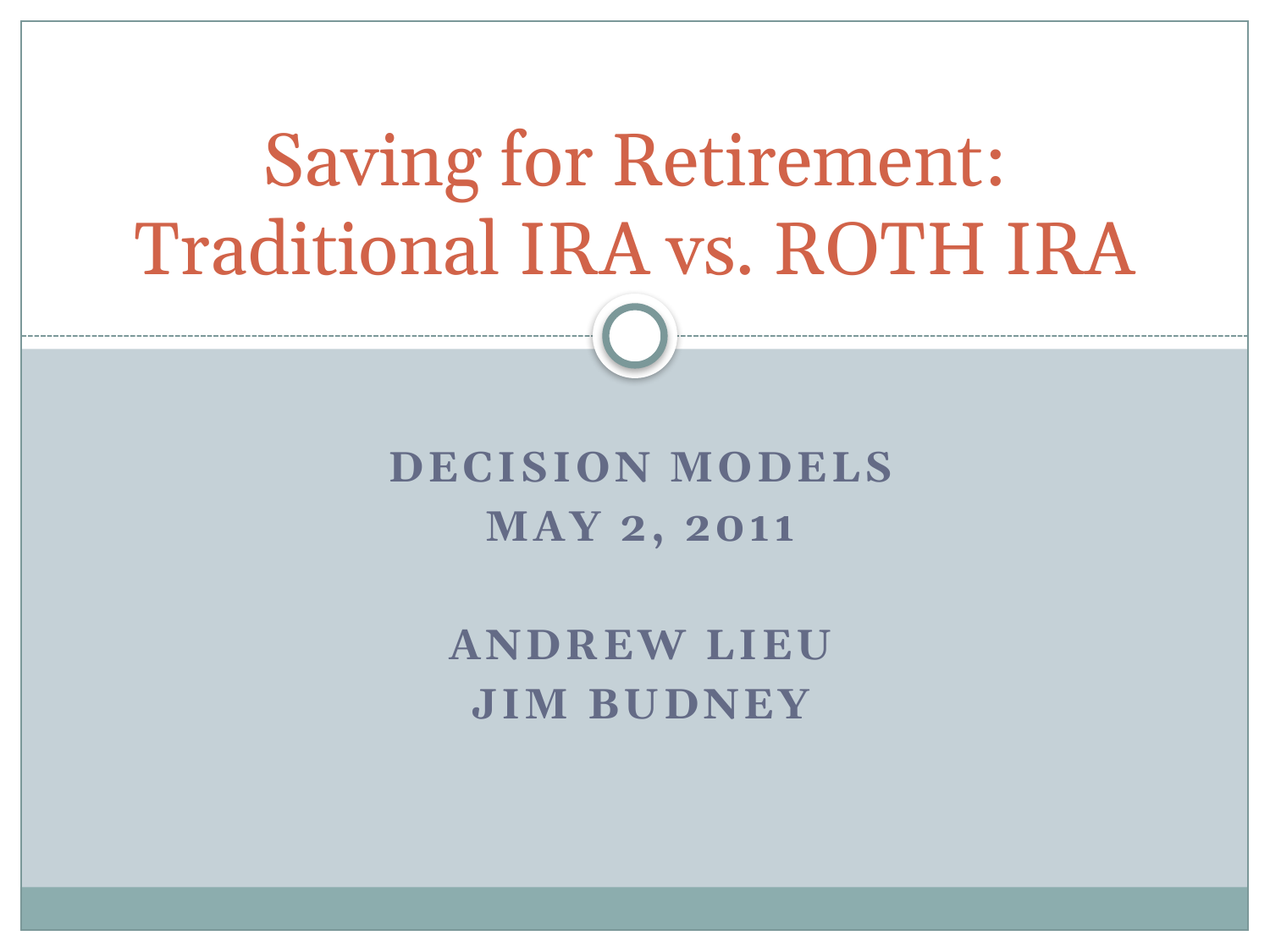

# Saving for Retirement: Traditional IRA vs. ROTH IRA
Decision Models
May 2, 2011

Andrew Lieu
Jim Budney